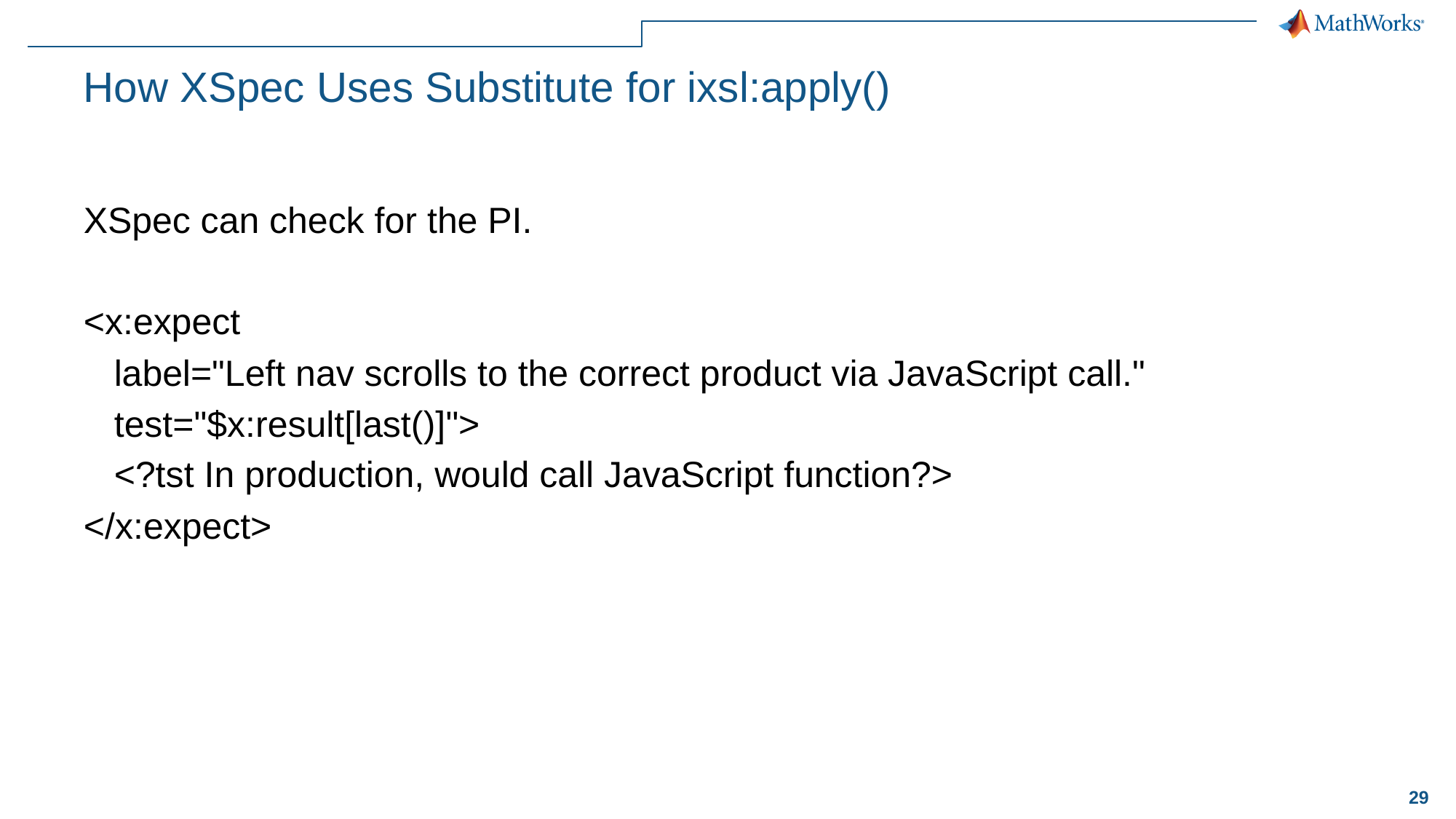

# How XSpec Uses Substitute for ixsl:apply()
XSpec can check for the PI.

<x:expect
   label="Left nav scrolls to the correct product via JavaScript call."
   test="$x:result[last()]">
   <?tst In production, would call JavaScript function?>
</x:expect>